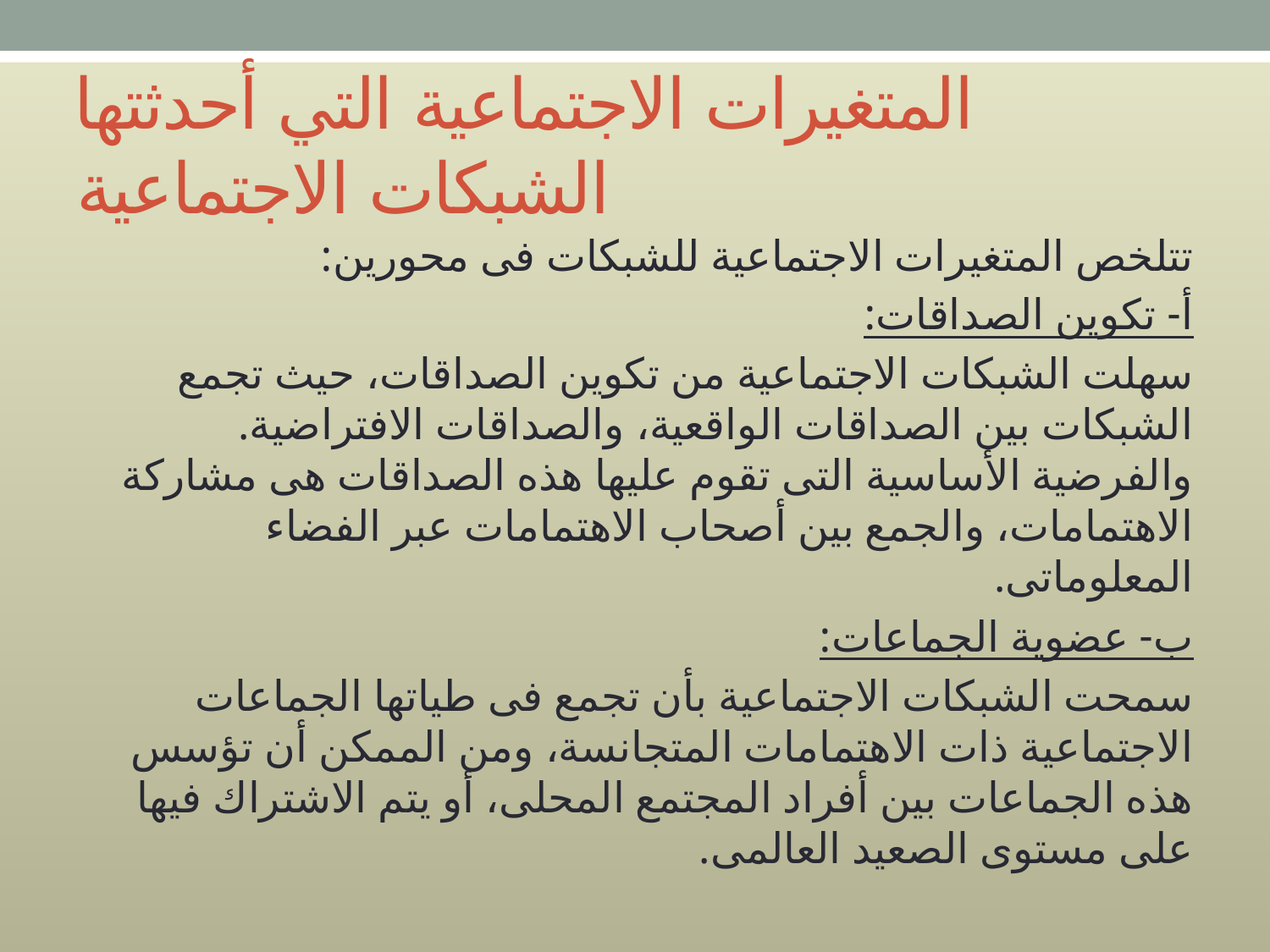

# المتغيرات الاجتماعية التي أحدثتها الشبكات الاجتماعية
تتلخص المتغيرات الاجتماعية للشبكات فى محورين:
أ- تكوين الصداقات:
سهلت الشبكات الاجتماعية من تكوين الصداقات، حيث تجمع الشبكات بين الصداقات الواقعية، والصداقات الافتراضية. والفرضية الأساسية التى تقوم عليها هذه الصداقات هى مشاركة الاهتمامات، والجمع بين أصحاب الاهتمامات عبر الفضاء المعلوماتى.
ب- عضوية الجماعات:
سمحت الشبكات الاجتماعية بأن تجمع فى طياتها الجماعات الاجتماعية ذات الاهتمامات المتجانسة، ومن الممكن أن تؤسس هذه الجماعات بين أفراد المجتمع المحلى، أو يتم الاشتراك فيها على مستوى الصعيد العالمى.